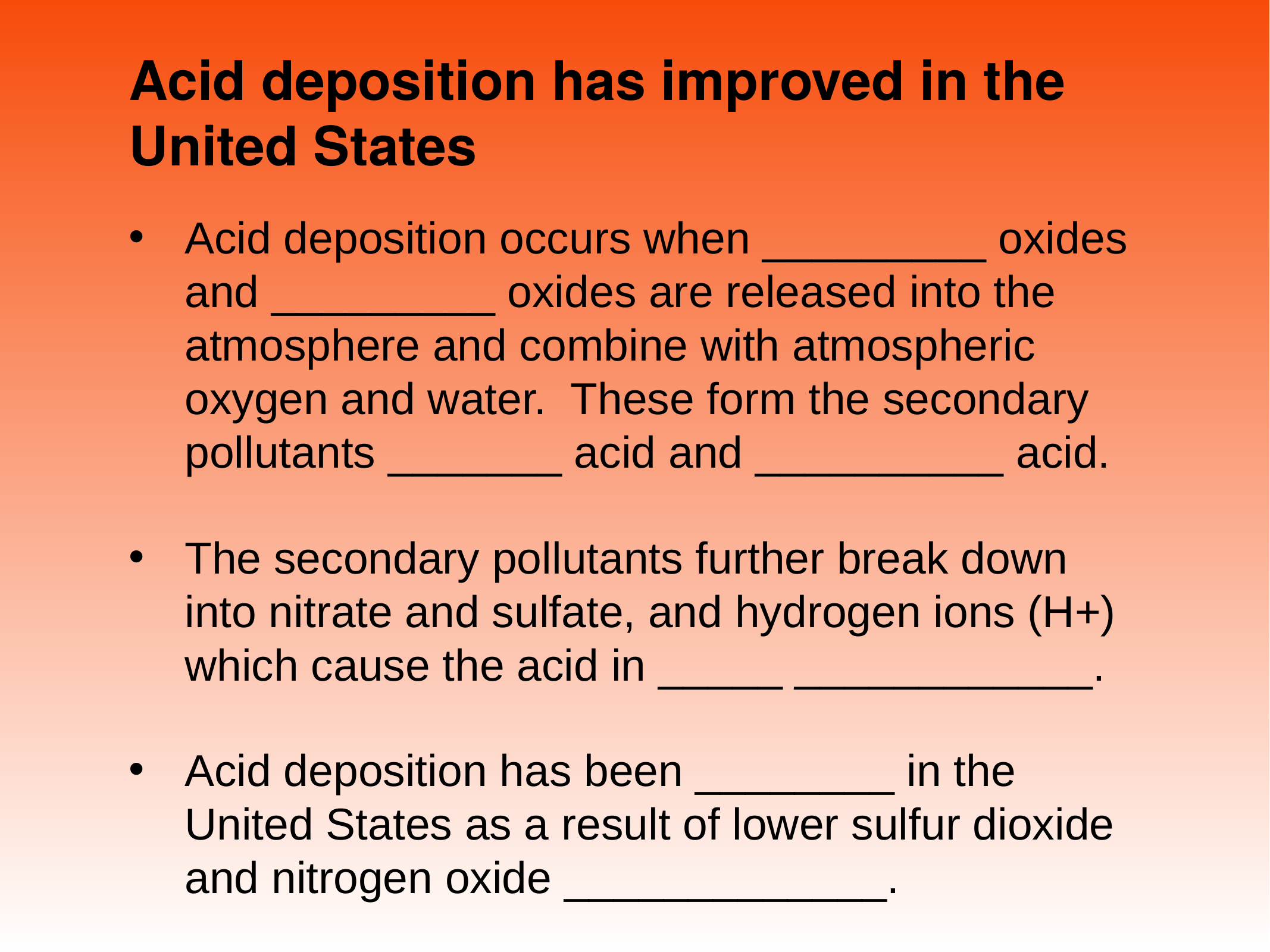

# Acid deposition has improved in the United States
Acid deposition occurs when _________ oxides and _________ oxides are released into the atmosphere and combine with atmospheric oxygen and water.  These form the secondary pollutants _______ acid and __________ acid.
The secondary pollutants further break down into nitrate and sulfate, and hydrogen ions (H+) which cause the acid in _____ ____________.
Acid deposition has been ________ in the United States as a result of lower sulfur dioxide and nitrogen oxide _____________.